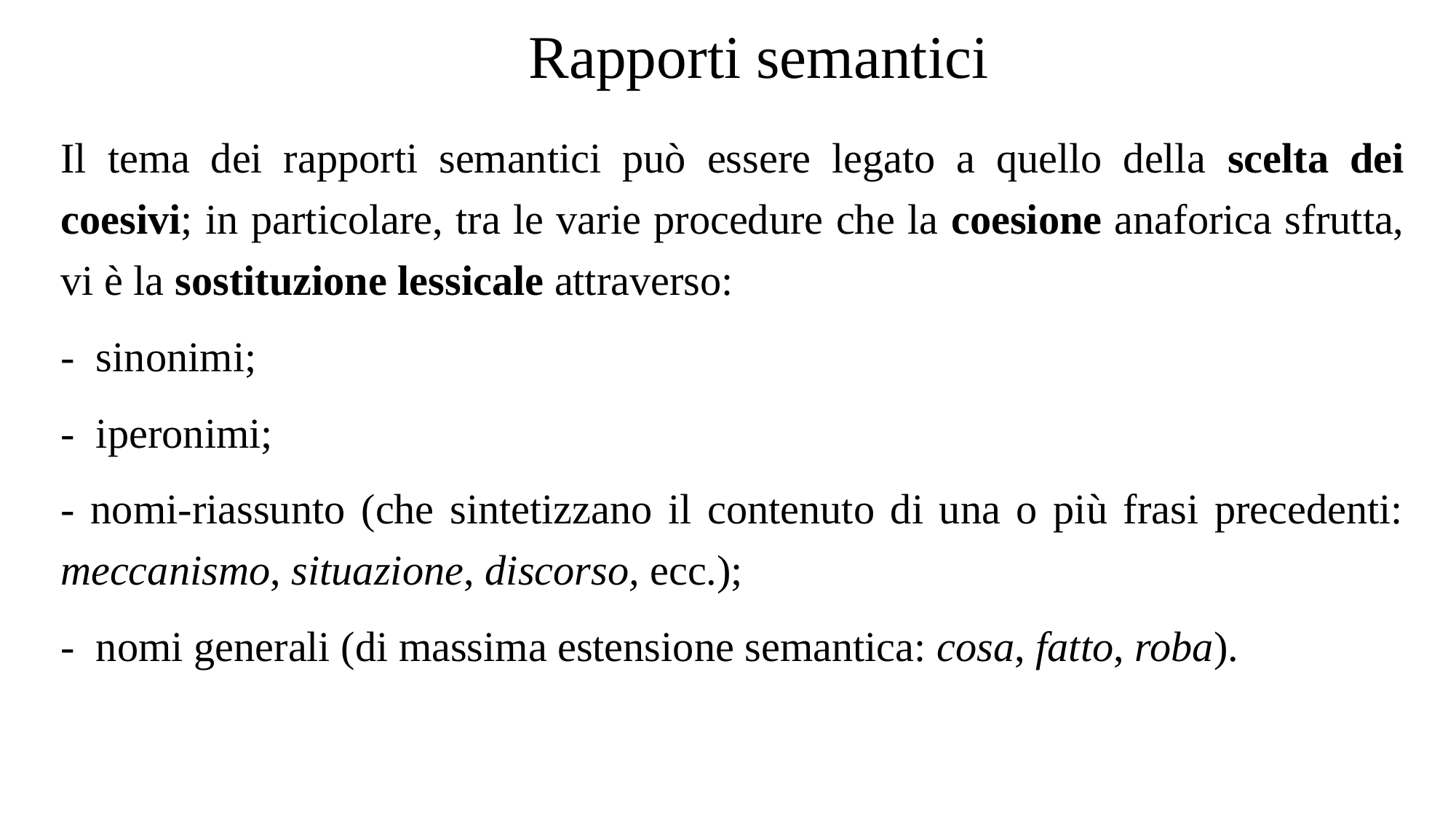

# Rapporti semantici
Il tema dei rapporti semantici può essere legato a quello della scelta dei coesivi; in particolare, tra le varie procedure che la coesione anaforica sfrutta, vi è la sostituzione lessicale attraverso:
-  sinonimi;
-  iperonimi;
- nomi-riassunto (che sintetizzano il contenuto di una o più frasi precedenti: meccanismo, situazione, discorso, ecc.);
-  nomi generali (di massima estensione semantica: cosa, fatto, roba).